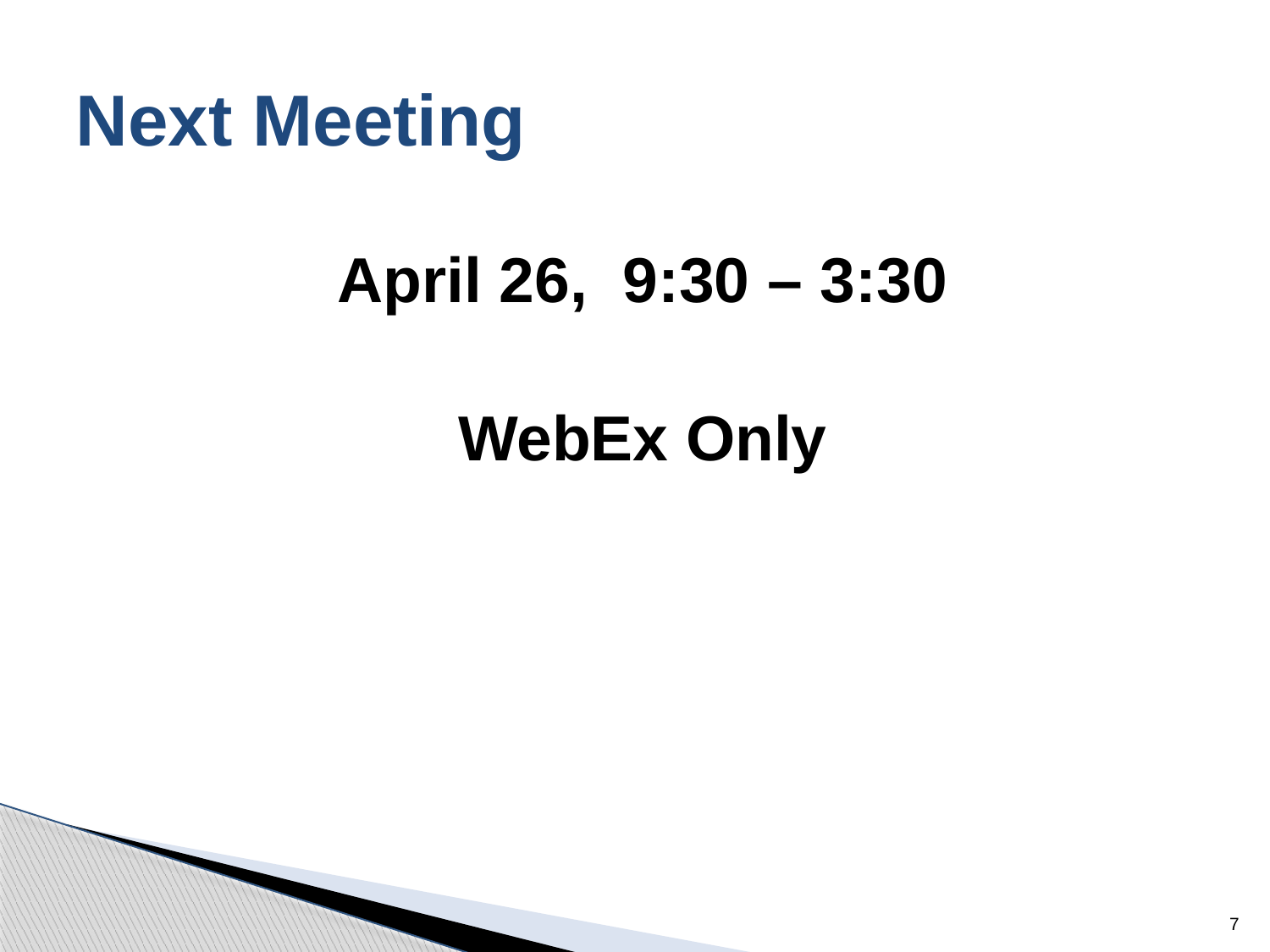

# Next Meeting
April 26,  9:30 – 3:30

WebEx Only

7